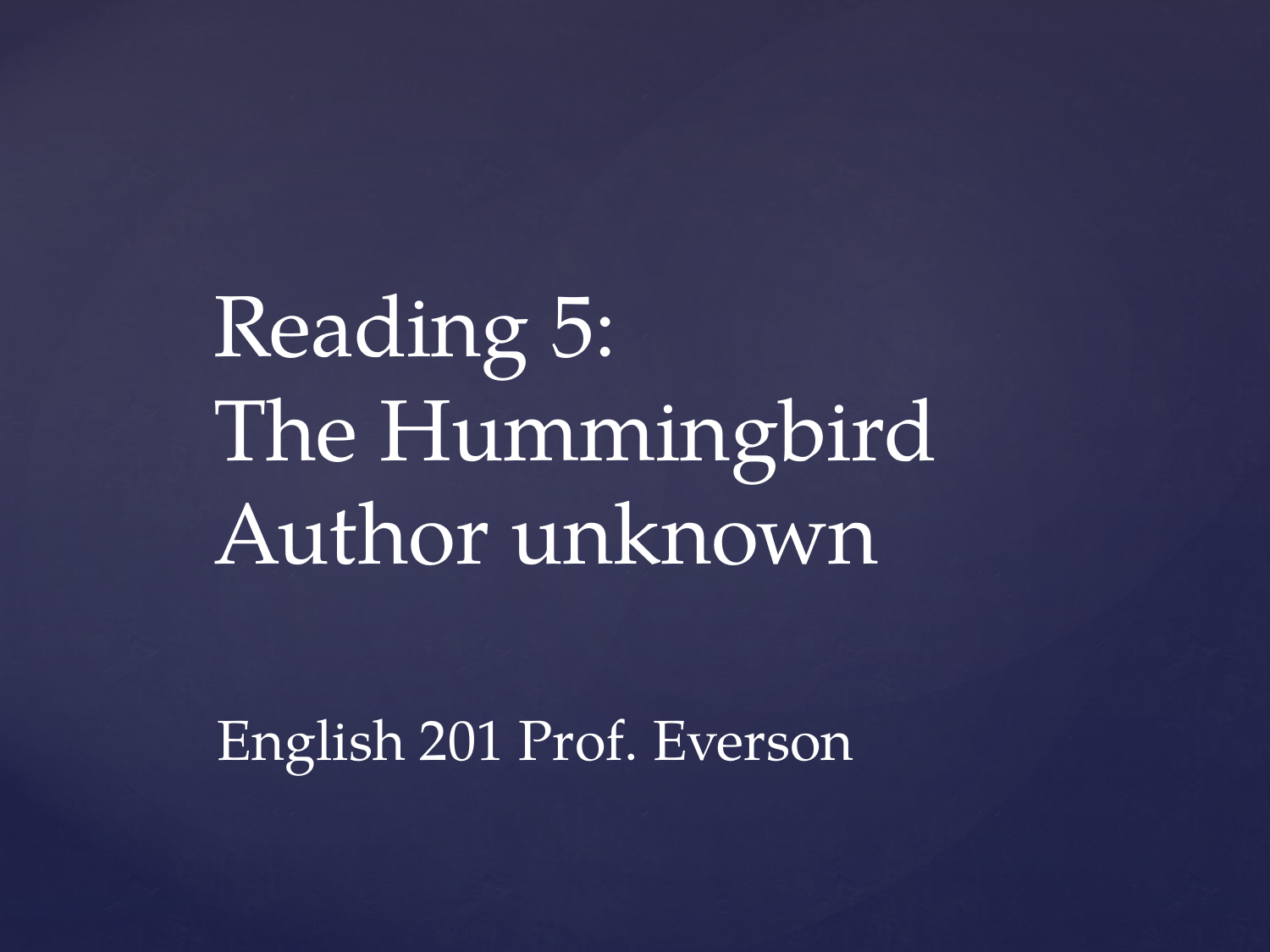

Reading 5:
The Hummingbird
Author unknown
English 201 Prof. Everson